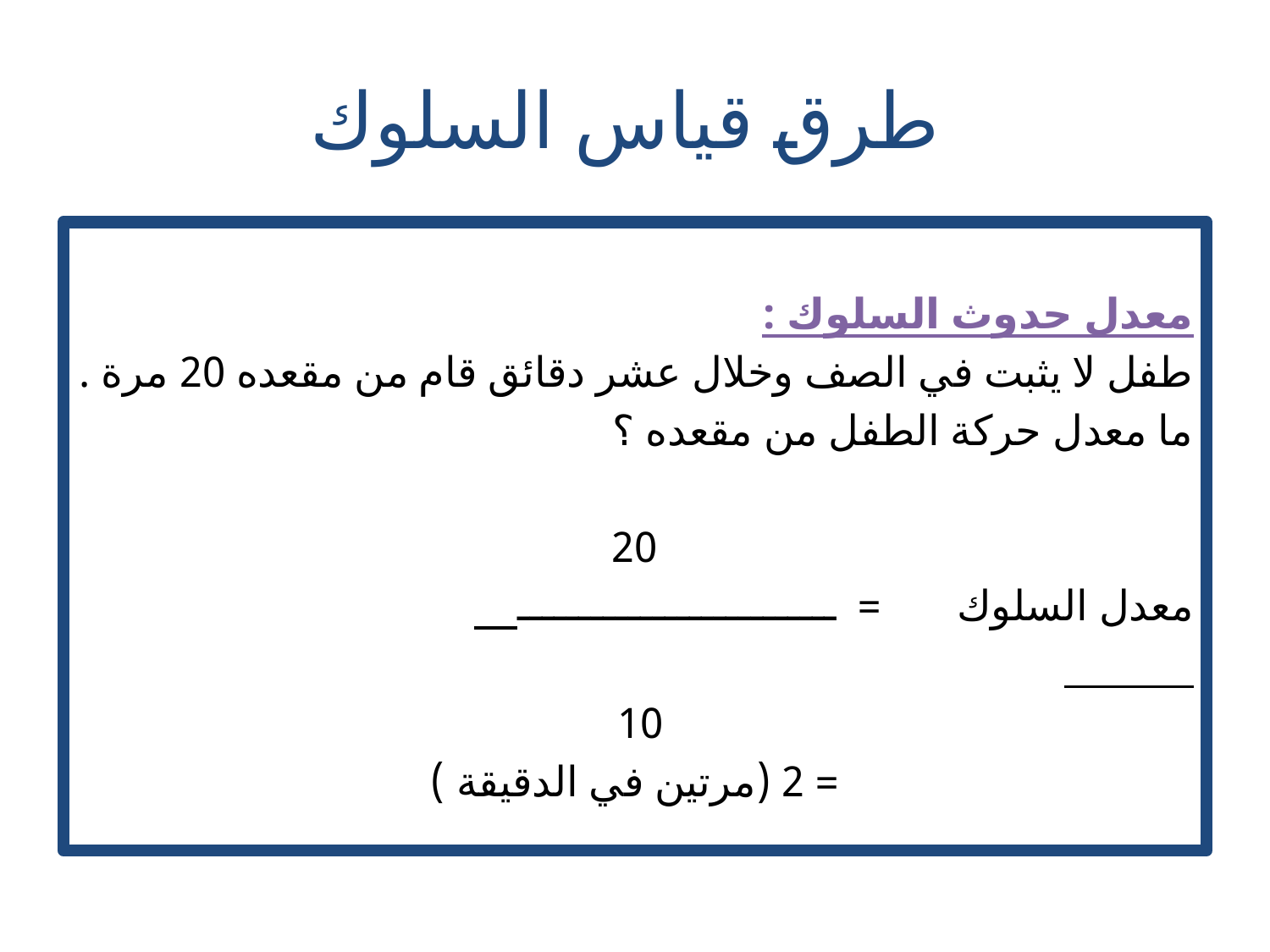

# طرق قياس السلوك

معدل حدوث السلوك :
طفل لا يثبت في الصف وخلال عشر دقائق قام من مقعده 20 مرة .
ما معدل حركة الطفل من مقعده ؟

20
معدل السلوك       =  ــــــــــــــــــــــــــ

10
= 2 (مرتين في الدقيقة )